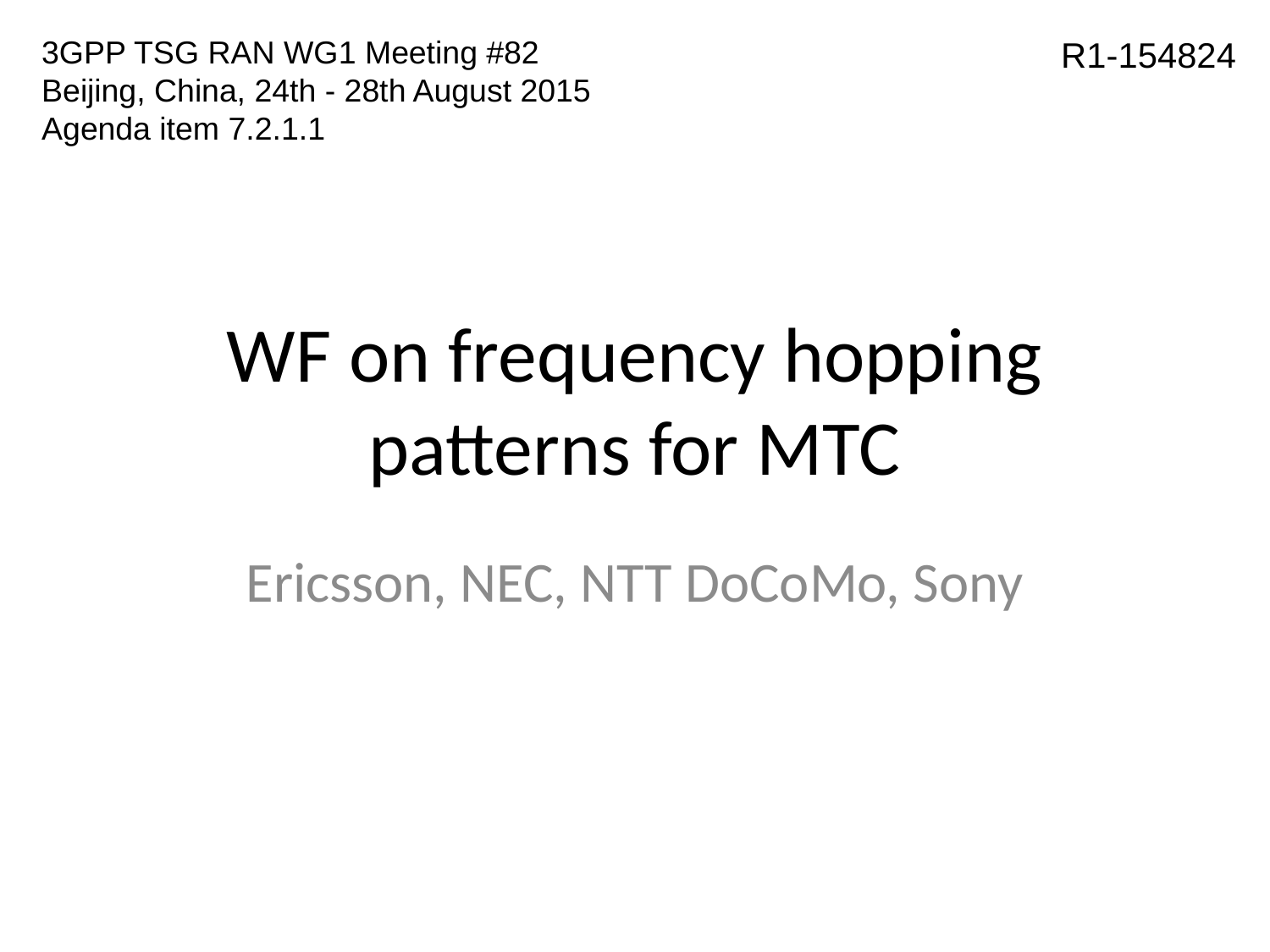

3GPP TSG RAN WG1 Meeting #82
Beijing, China, 24th - 28th August 2015
Agenda item 7.2.1.1
R1-154824
# WF on frequency hopping patterns for MTC
Ericsson, NEC, NTT DoCoMo, Sony